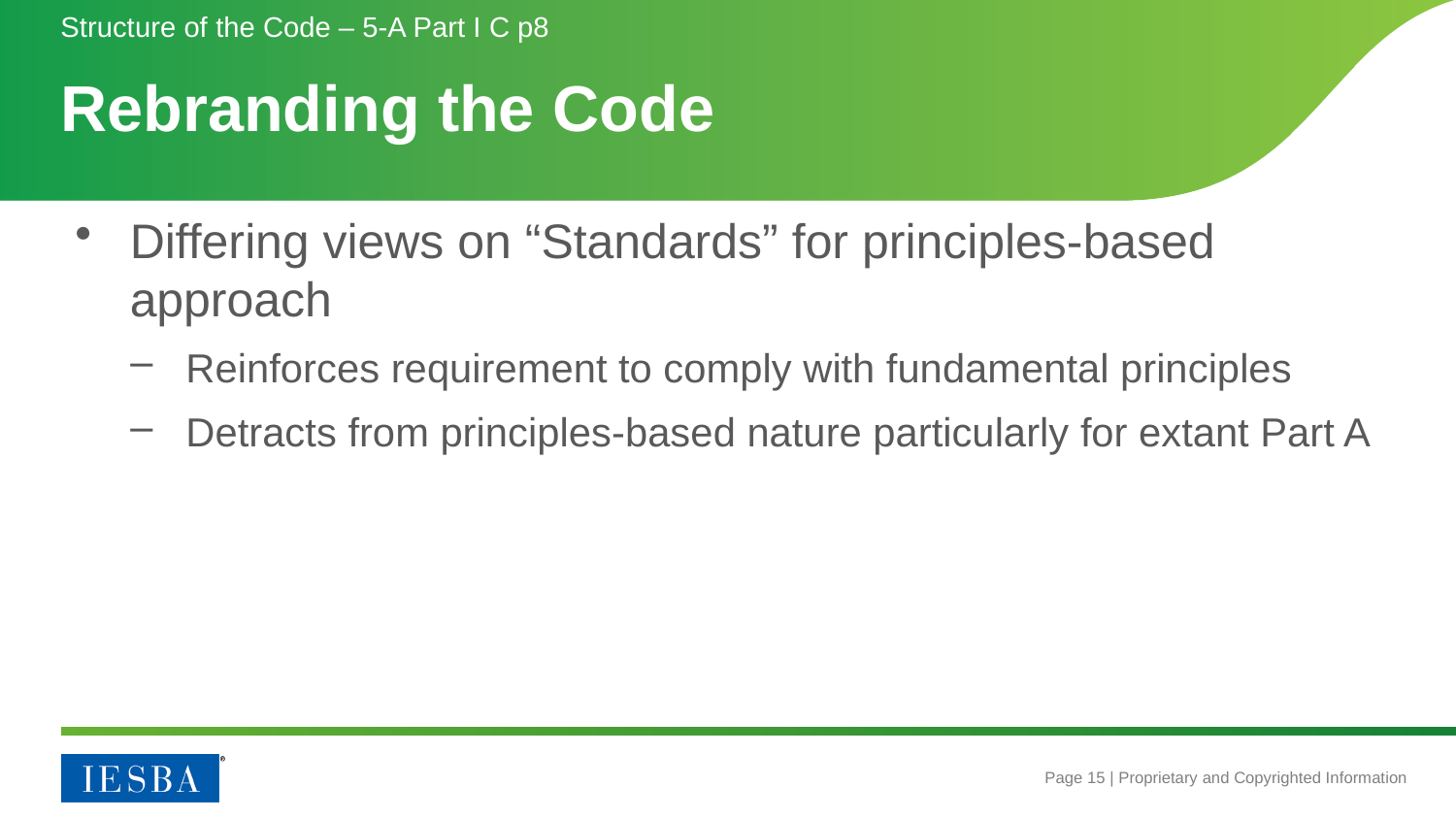

Structure of the Code – 5-A Part I C p8

# Rebranding the Code
Differing views on “Standards” for principles-based approach
Reinforces requirement to comply with fundamental principles
Detracts from principles-based nature particularly for extant Part A